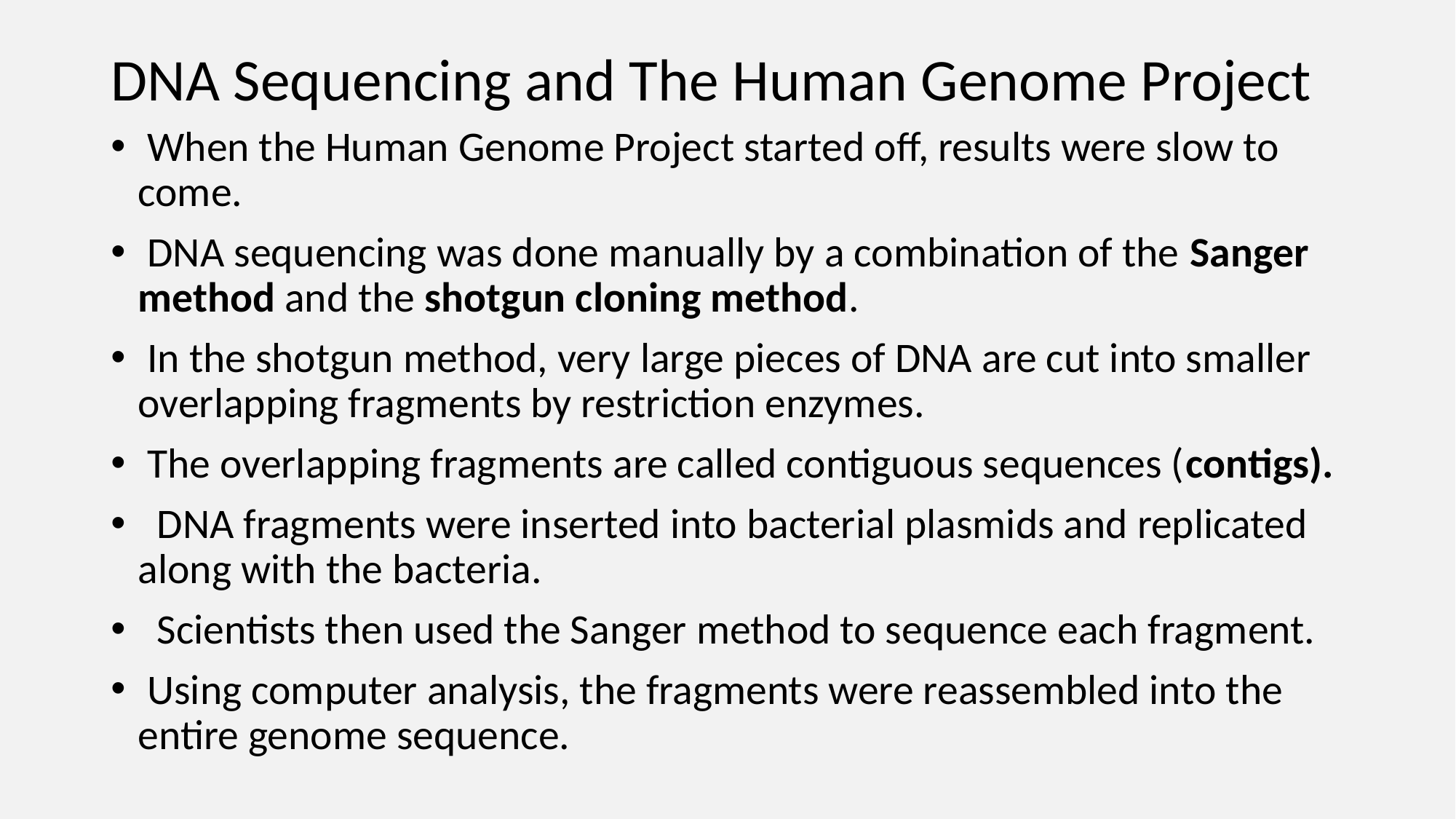

# DNA Sequencing and The Human Genome Project
 When the Human Genome Project started off, results were slow to come.
 DNA sequencing was done manually by a combination of the Sanger method and the shotgun cloning method.
 In the shotgun method, very large pieces of DNA are cut into smaller overlapping fragments by restriction enzymes.
 The overlapping fragments are called contiguous sequences (contigs).
  DNA fragments were inserted into bacterial plasmids and replicated along with the bacteria.
  Scientists then used the Sanger method to sequence each fragment.
 Using computer analysis, the fragments were reassembled into the entire genome sequence.